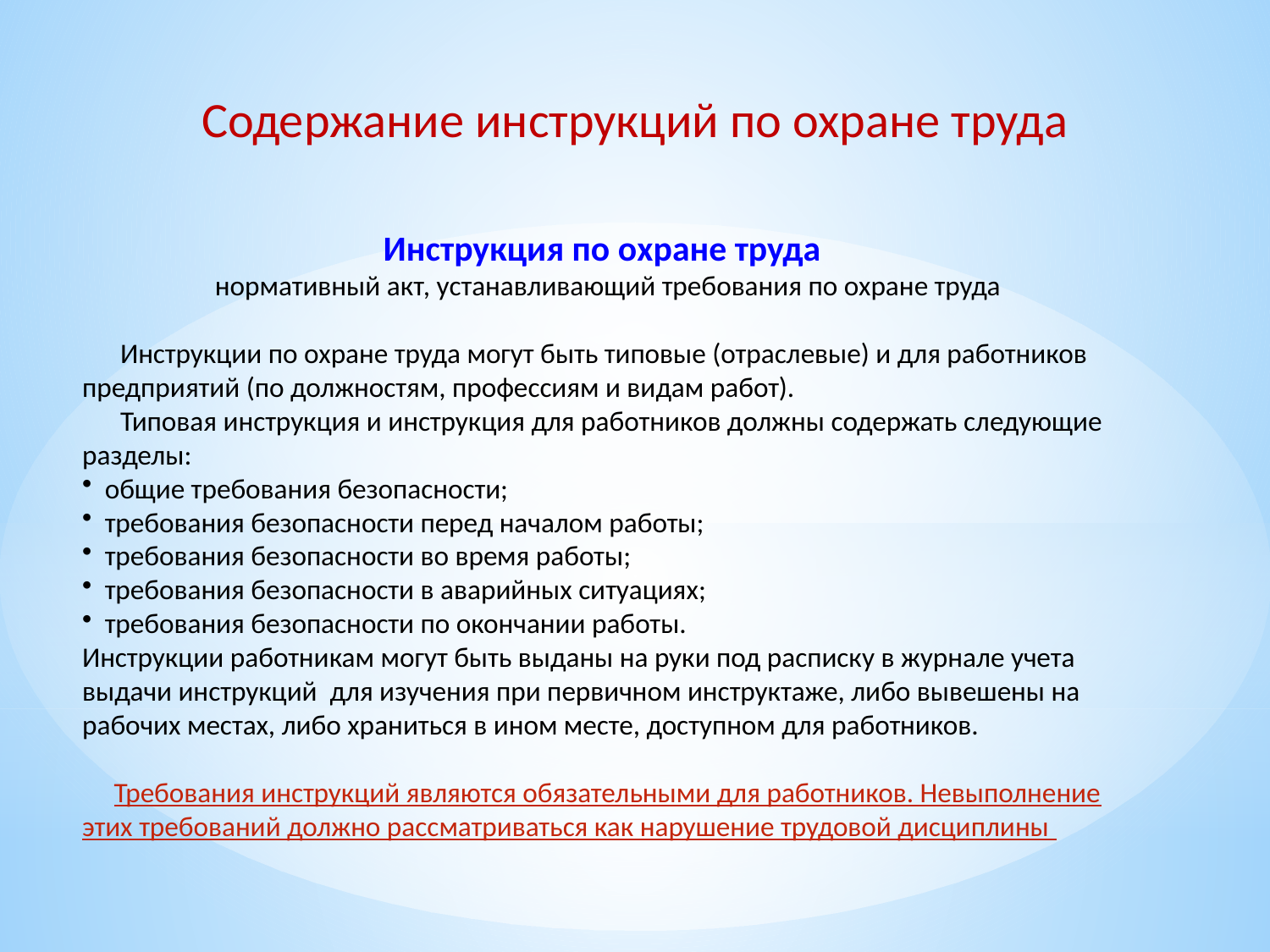

Содержание инструкций по охране труда
Инструкция по охране труда
 нормативный акт, устанавливающий требования по охране труда

      Инструкции по охране труда могут быть типовые (отраслевые) и для работников предприятий (по должностям, профессиям и видам работ).
      Типовая инструкция и инструкция для работников должны содержать следующие разделы:
  общие требования безопасности;
  требования безопасности перед началом работы;
  требования безопасности во время работы;
  требования безопасности в аварийных ситуациях;
  требования безопасности по окончании работы.
Инструкции работникам могут быть выданы на руки под расписку в журнале учета выдачи инструкций  для изучения при первичном инструктаже, либо вывешены на рабочих местах, либо храниться в ином месте, доступном для работников.

     Требования инструкций являются обязательными для работников. Невыполнение этих требований должно рассматриваться как нарушение трудовой дисциплины